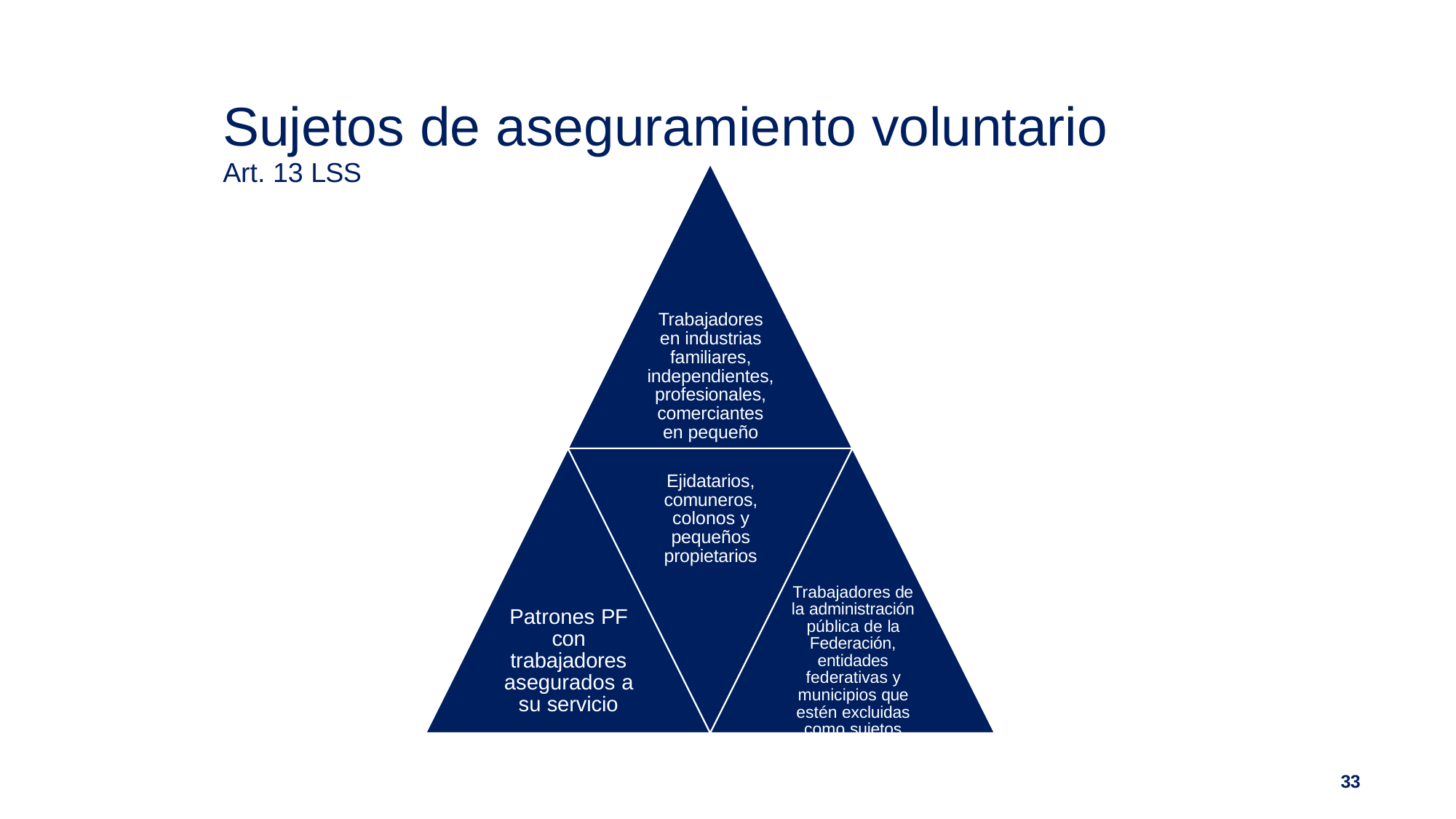

# Sujetos de aseguramiento voluntario
Art. 13 LSS

Trabajadores en industrias familiares, independientes, profesionales, comerciantes en pequeño

Ejidatarios, comuneros, colonos y pequeños propietarios

Trabajadores de la administración pública de la Federación, entidades federativas y municipios que estén excluidas como sujetos
Patrones PF con trabajadores asegurados a su servicio
33